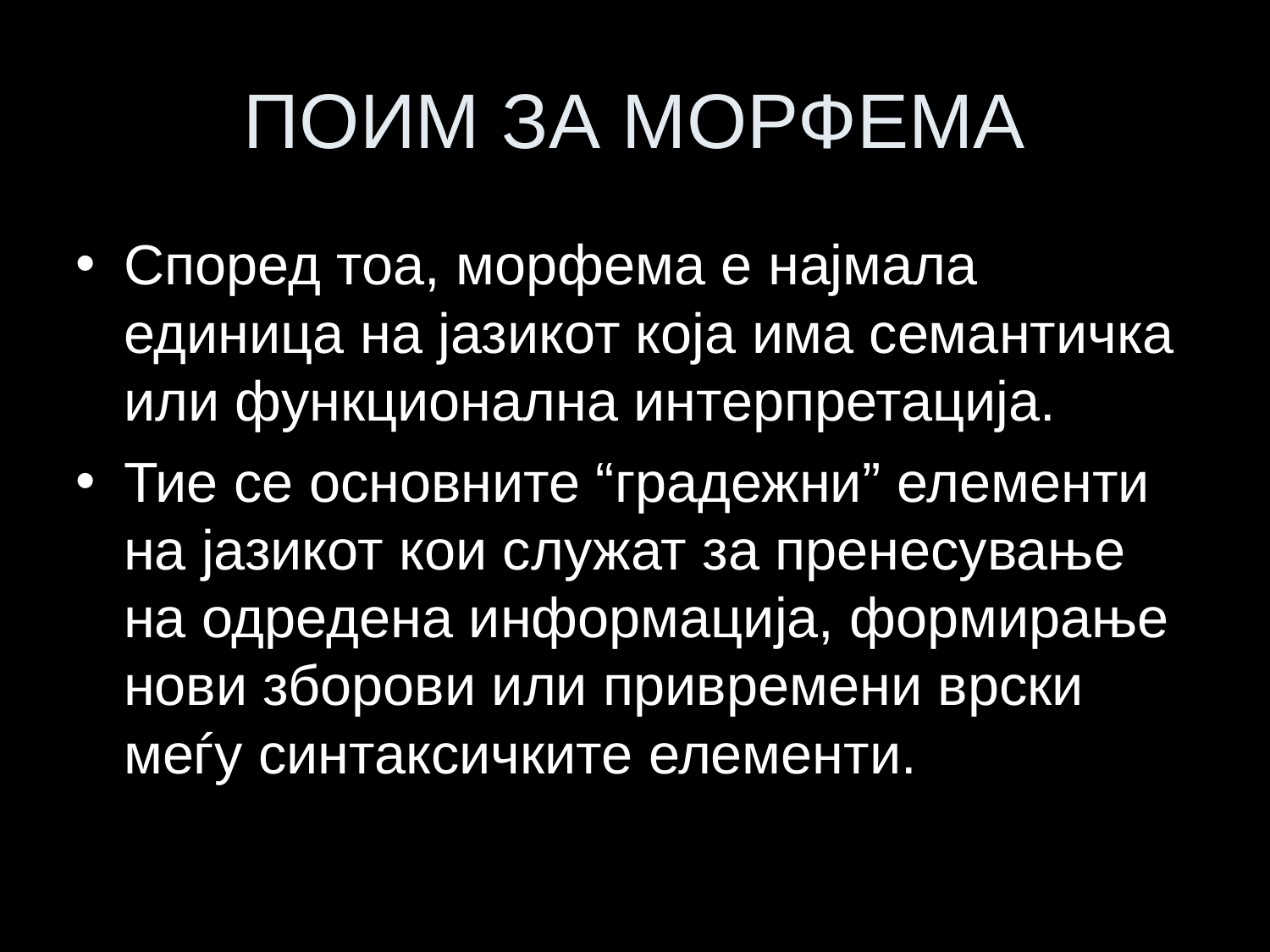

# ПОИМ ЗА МОРФЕМА
Според тоа, морфема е најмала единица на јазикот која има семантичка или функционална интерпретација.
Тие се основните “градежни” елементи на јазикот кои служат за пренесување на одредена информација, формирање нови зборови или привремени врски меѓу синтаксичките елементи.